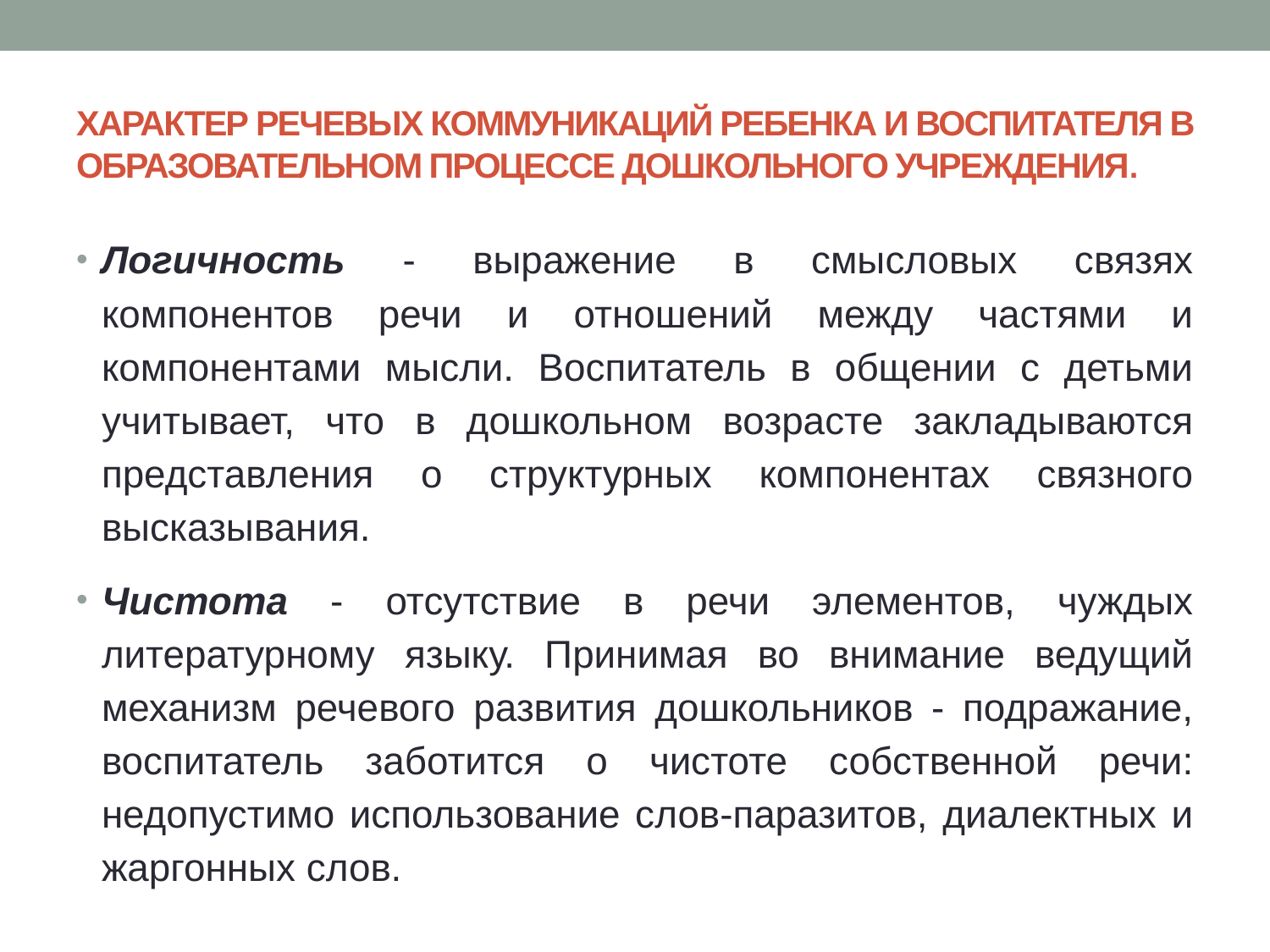

# Характер речевых коммуникаций ребенка и воспитателя в образовательном процессе дошкольного учреждения.
Логичность - выражение в смысловых связях компонентов речи и отношений между частями и компонентами мысли. Воспитатель в общении с детьми учитывает, что в дошкольном возрасте закладываются представления о структурных компонентах связного высказывания.
Чистота - отсутствие в речи элементов, чуждых литературному языку. Принимая во внимание ведущий механизм речевого развития дошкольников - подражание, воспитатель заботится о чистоте собственной речи: недопустимо использование слов-паразитов, диалектных и жаргонных слов.